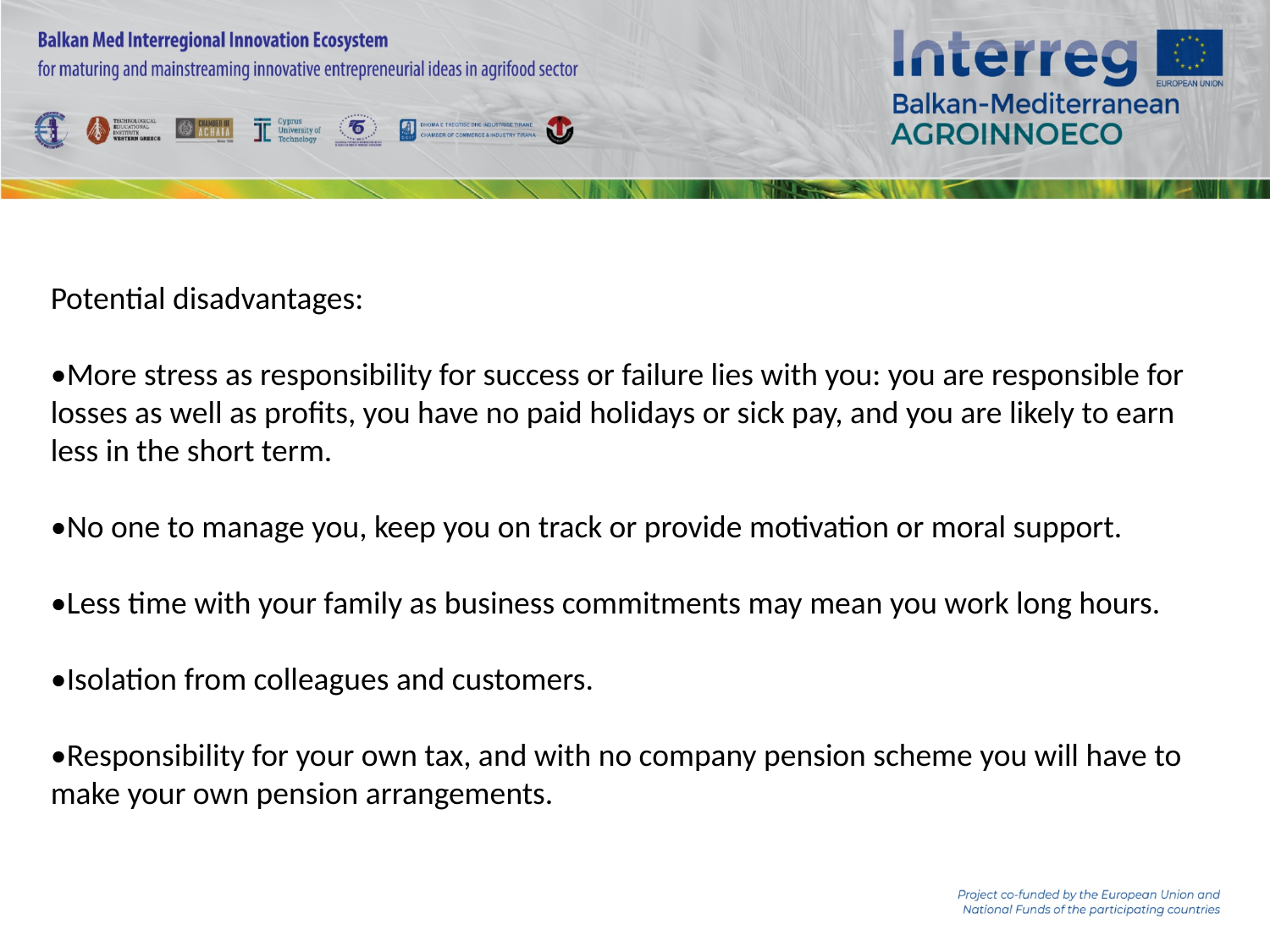

Potential disadvantages:

•More stress as responsibility for success or failure lies with you: you are responsible for losses as well as profits, you have no paid holidays or sick pay, and you are likely to earn less in the short term.

•No one to manage you, keep you on track or provide motivation or moral support.

•Less time with your family as business commitments may mean you work long hours.

•Isolation from colleagues and customers.

•Responsibility for your own tax, and with no company pension scheme you will have to make your own pension arrangements.